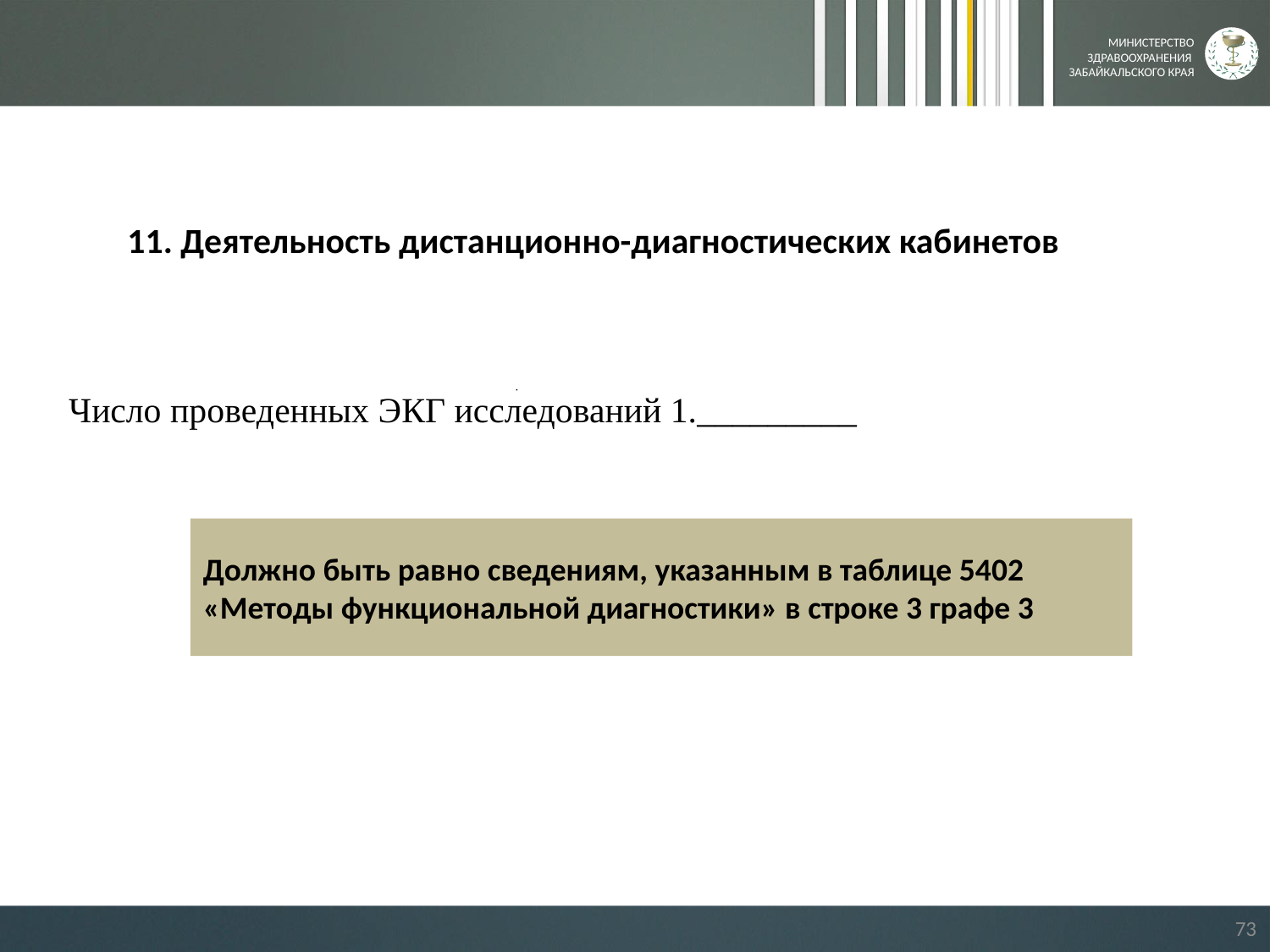

11. Деятельность дистанционно-диагностических кабинетов
Таблица 5124
Число проведенных ЭКГ исследований 1._________

Должно быть равно сведениям, указанным в таблице 5402   «Методы функциональной диагностики» в строке 3 графе 3
73